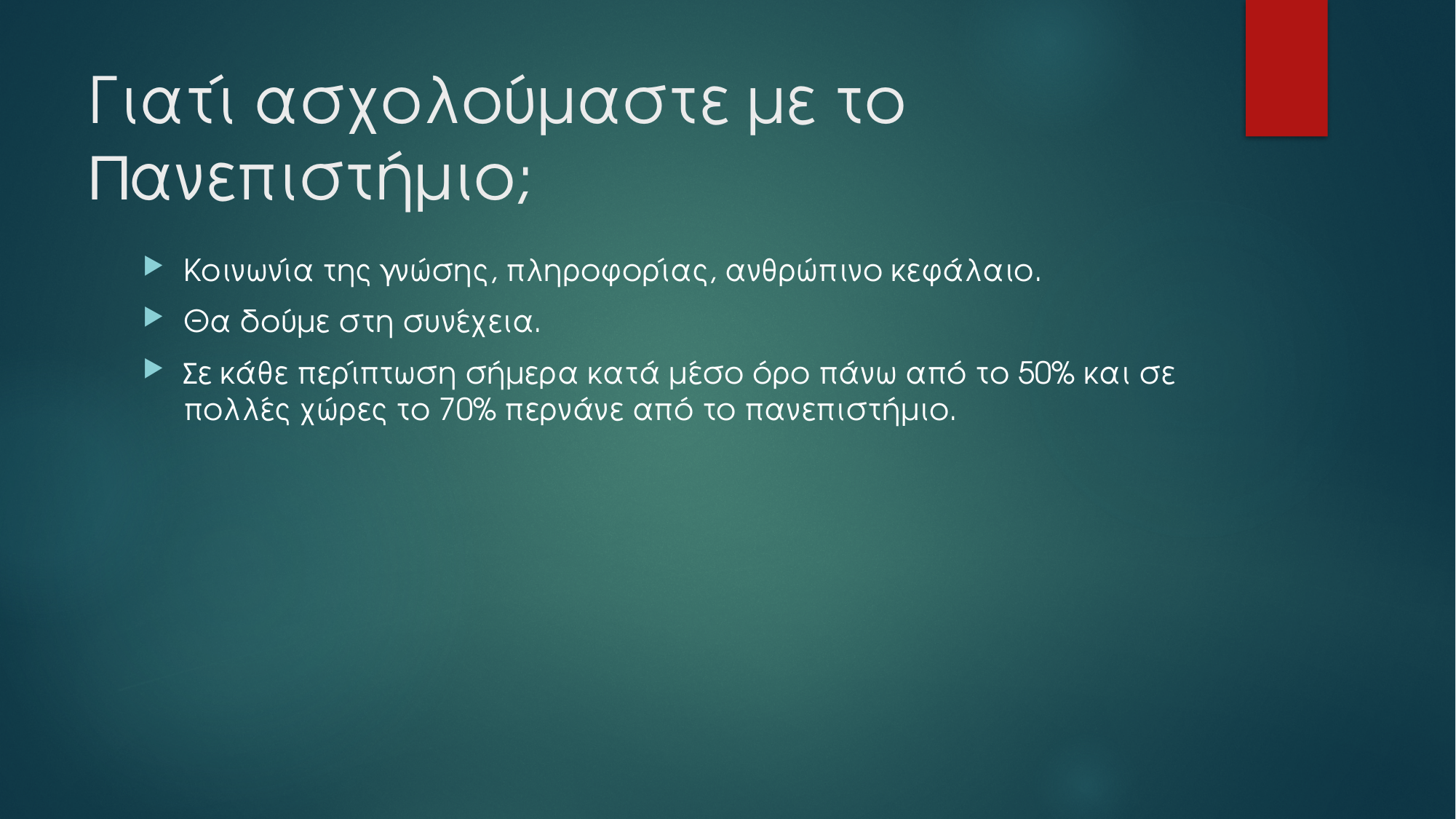

# Γιατί ασχολούμαστε με το Πανεπιστήμιο;
Κοινωνία της γνώσης, πληροφορίας, ανθρώπινο κεφάλαιο.
Θα δούμε στη συνέχεια.
Σε κάθε περίπτωση σήμερα κατά μέσο όρο πάνω από το 50% και σε πολλές χώρες το 70% περνάνε από το πανεπιστήμιο.